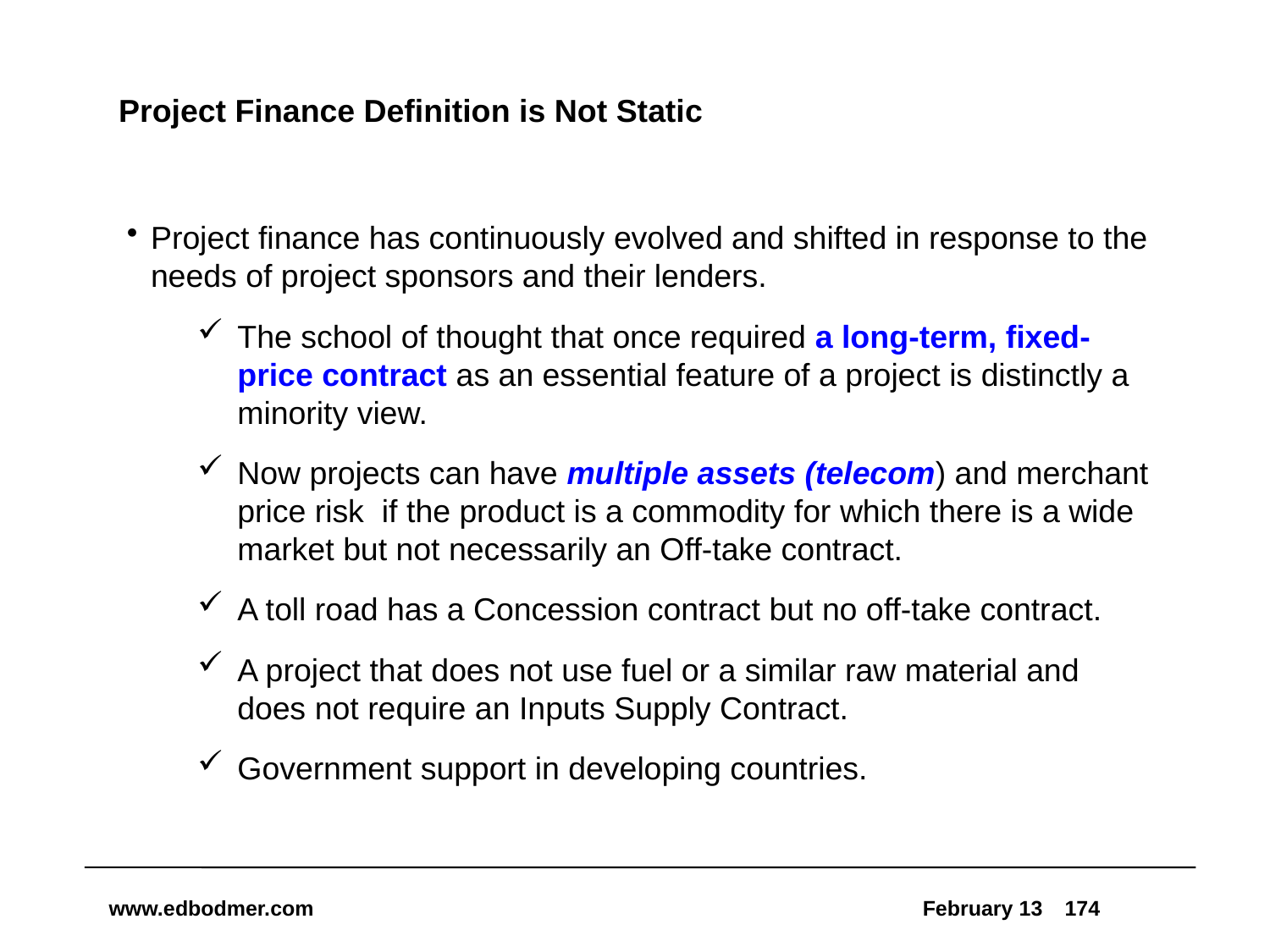

# Project Finance Definition is Not Static
Project finance has continuously evolved and shifted in response to the needs of project sponsors and their lenders.
The school of thought that once required a long-term, fixed-price contract as an essential feature of a project is distinctly a minority view.
Now projects can have multiple assets (telecom) and merchant price risk  if the product is a commodity for which there is a wide market but not necessarily an Off-take contract.
A toll road has a Concession contract but no off-take contract.
A project that does not use fuel or a similar raw material and does not require an Inputs Supply Contract.
Government support in developing countries.